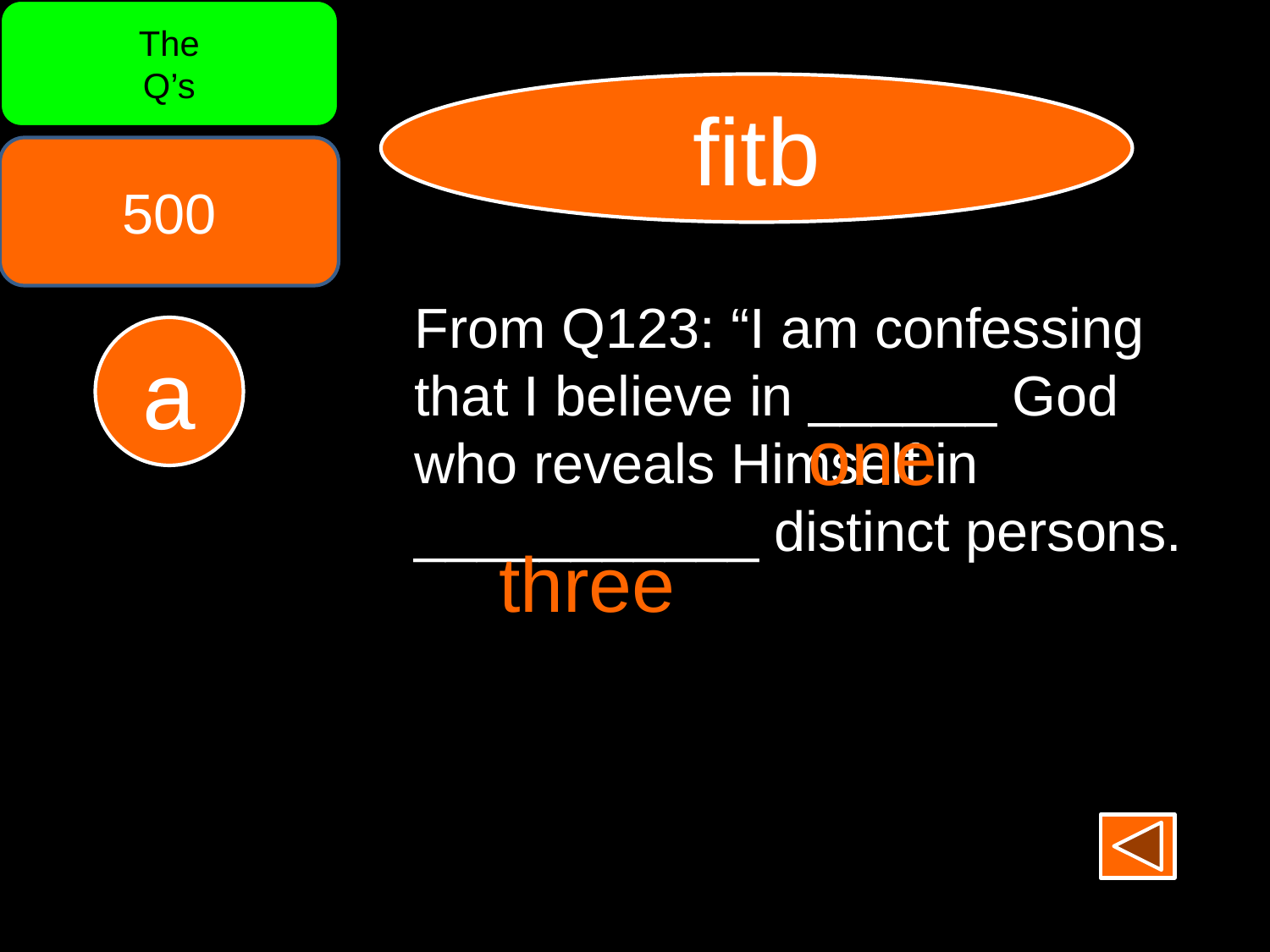

The
Q’s
fitb
500
From Q123: “I am confessing that I believe in ______ God who reveals Himself in
___________ distinct persons.
a
one
three